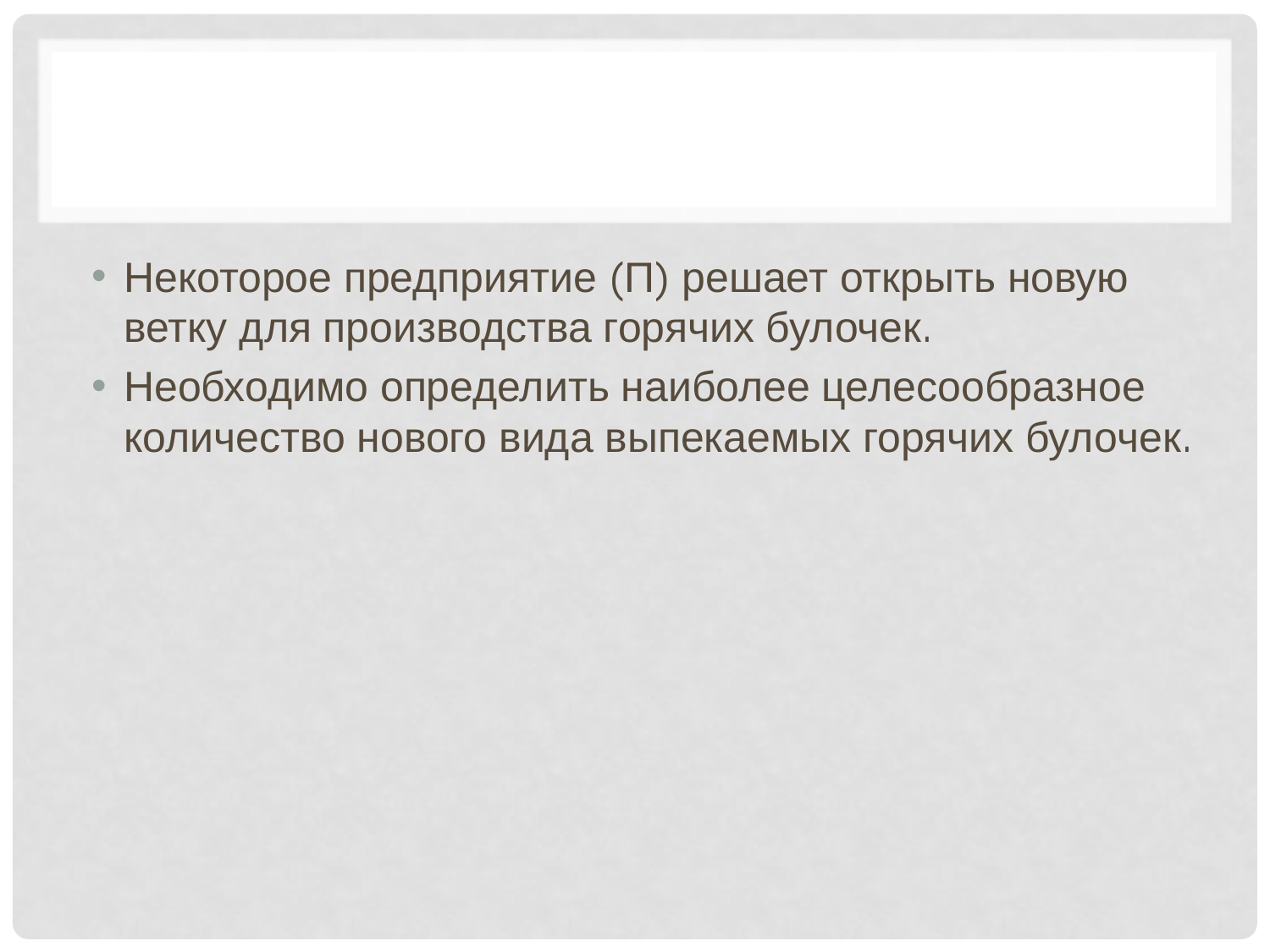

#
Некоторое предприятие (П) решает открыть новую ветку для производства горячих булочек.
Необходимо определить наиболее целесообразное количество нового вида выпекаемых горячих булочек.